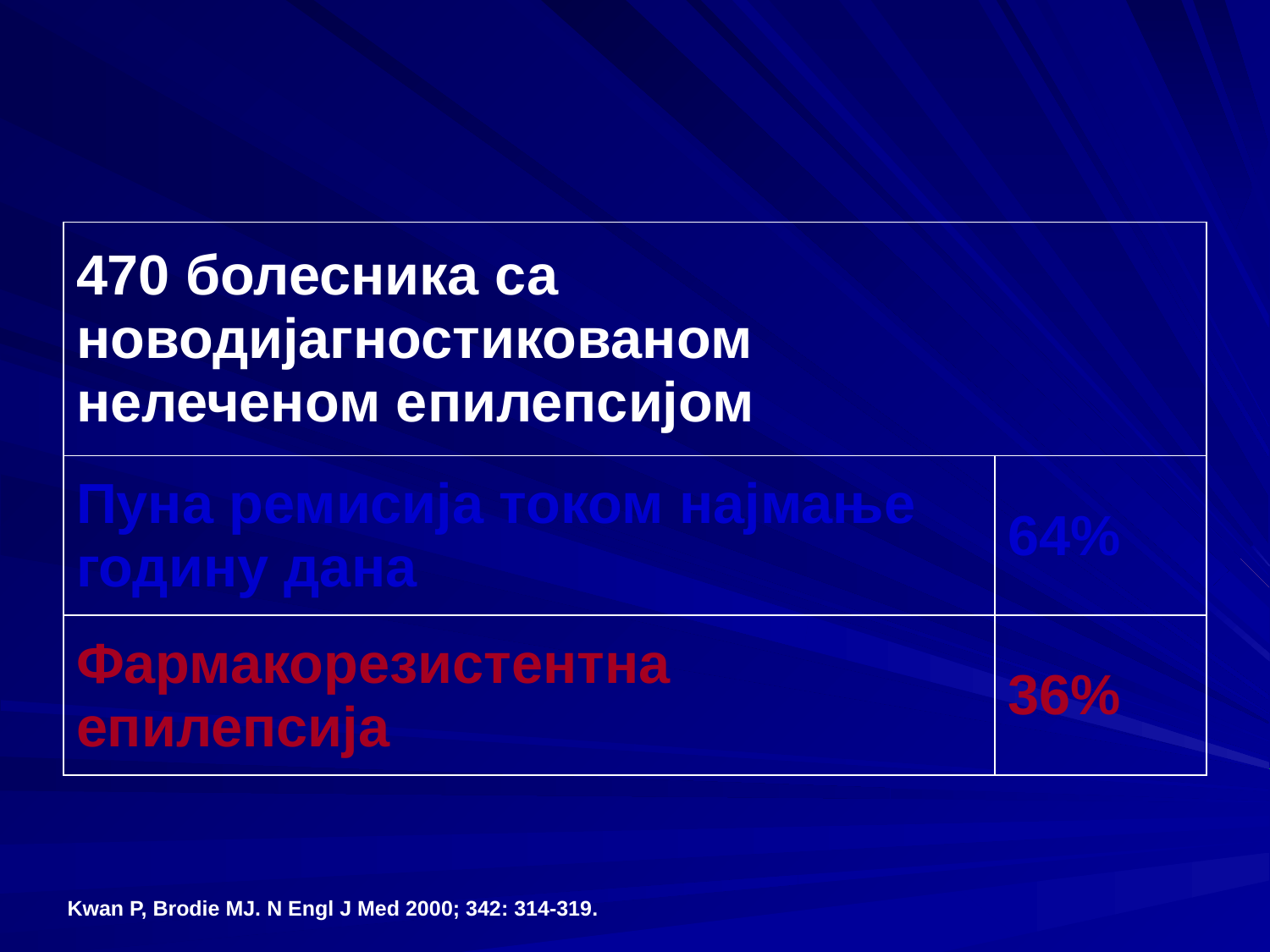

| 470 болесника са новодијагностикованом нелеченом епилепсијом |  |
| --- | --- |
| Пуна ремисија током најмање годину дана | 64% |
| Фармакорезистентна епилепсија | 36% |
Kwan P, Brodie MJ. N Engl J Med 2000; 342: 314-319.